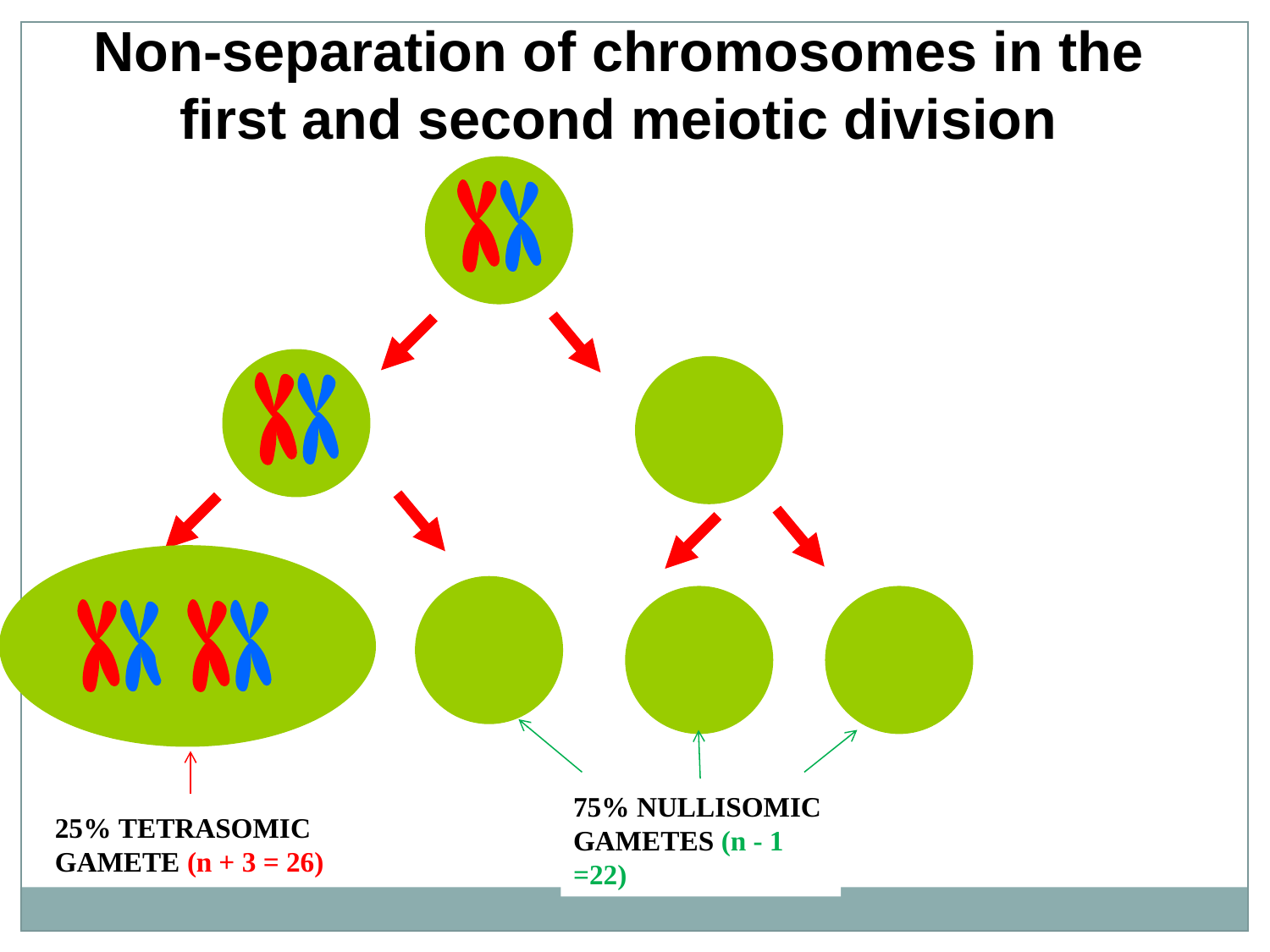

Non-separation of chromosomes in the first and second meiotic division

75% NULLISOMIC GAMETES (n - 1 =22)
25% TETRASOMIC GAMETE (n + 3 = 26)